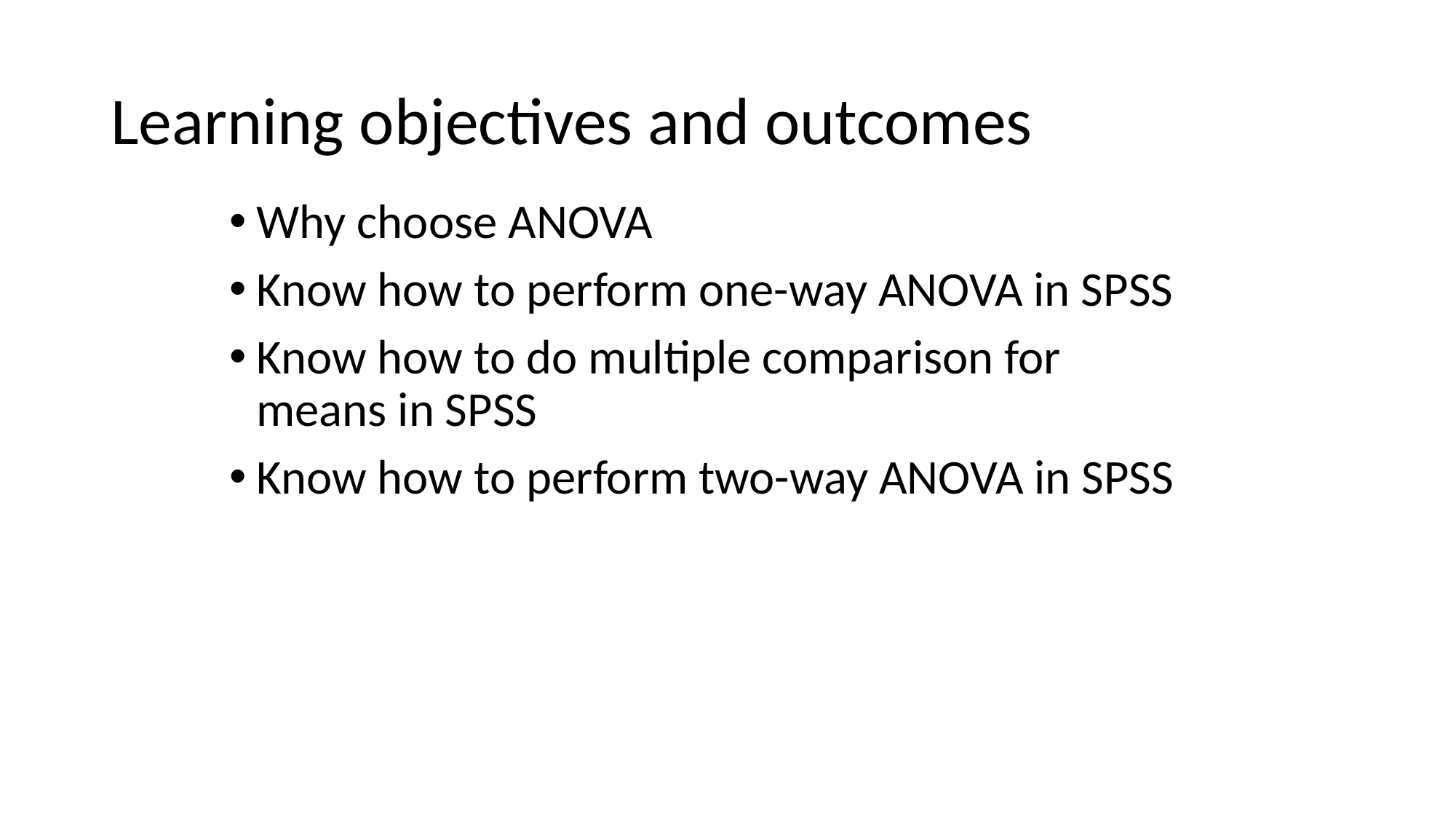

# Learning objectives and outcomes
Why choose ANOVA
Know how to perform one-way ANOVA in SPSS
Know how to do multiple comparison for means in SPSS
Know how to perform two-way ANOVA in SPSS